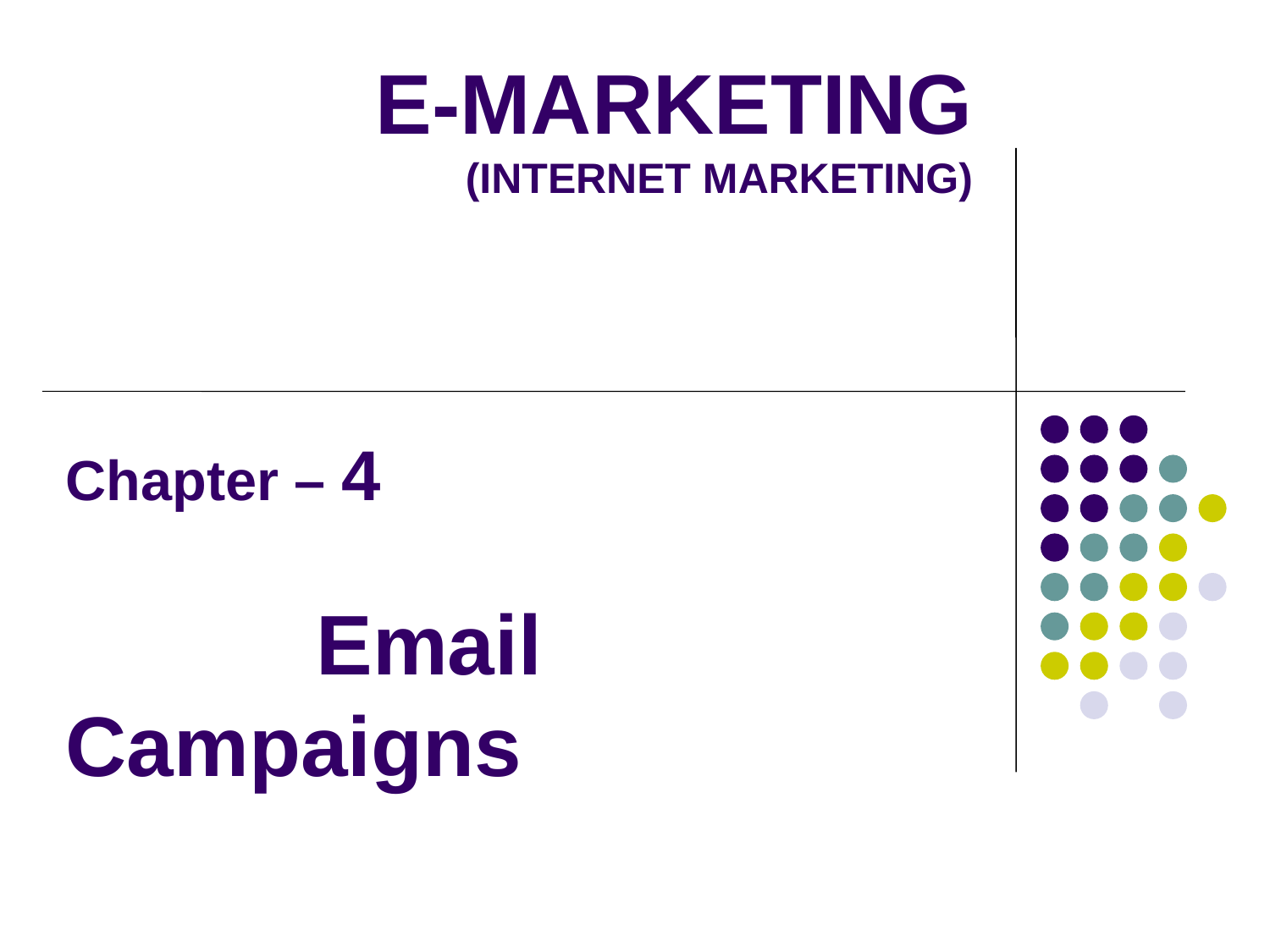

# E-MARKETING (INTERNET MARKETING)
Chapter – 4

                Email Campaigns

BY: Dr. Showkat Hussain Gani